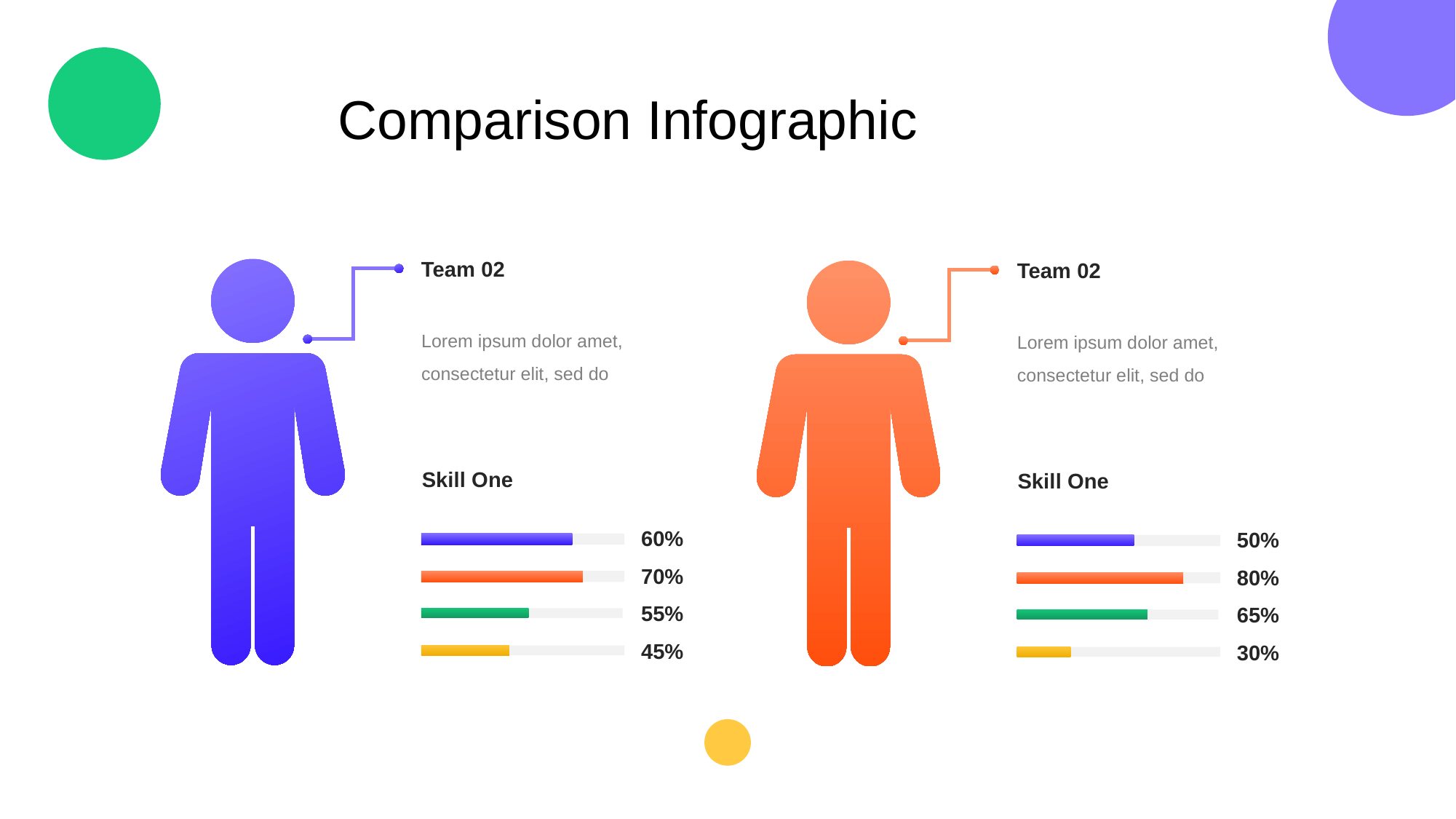

Comparison Infographic

Team 02
Team 02

Lorem ipsum dolor amet, consectetur elit, sed do
Lorem ipsum dolor amet, consectetur elit, sed do

Skill One
Skill One
60%
50%

70%
80%

55%
65%

45%
30%